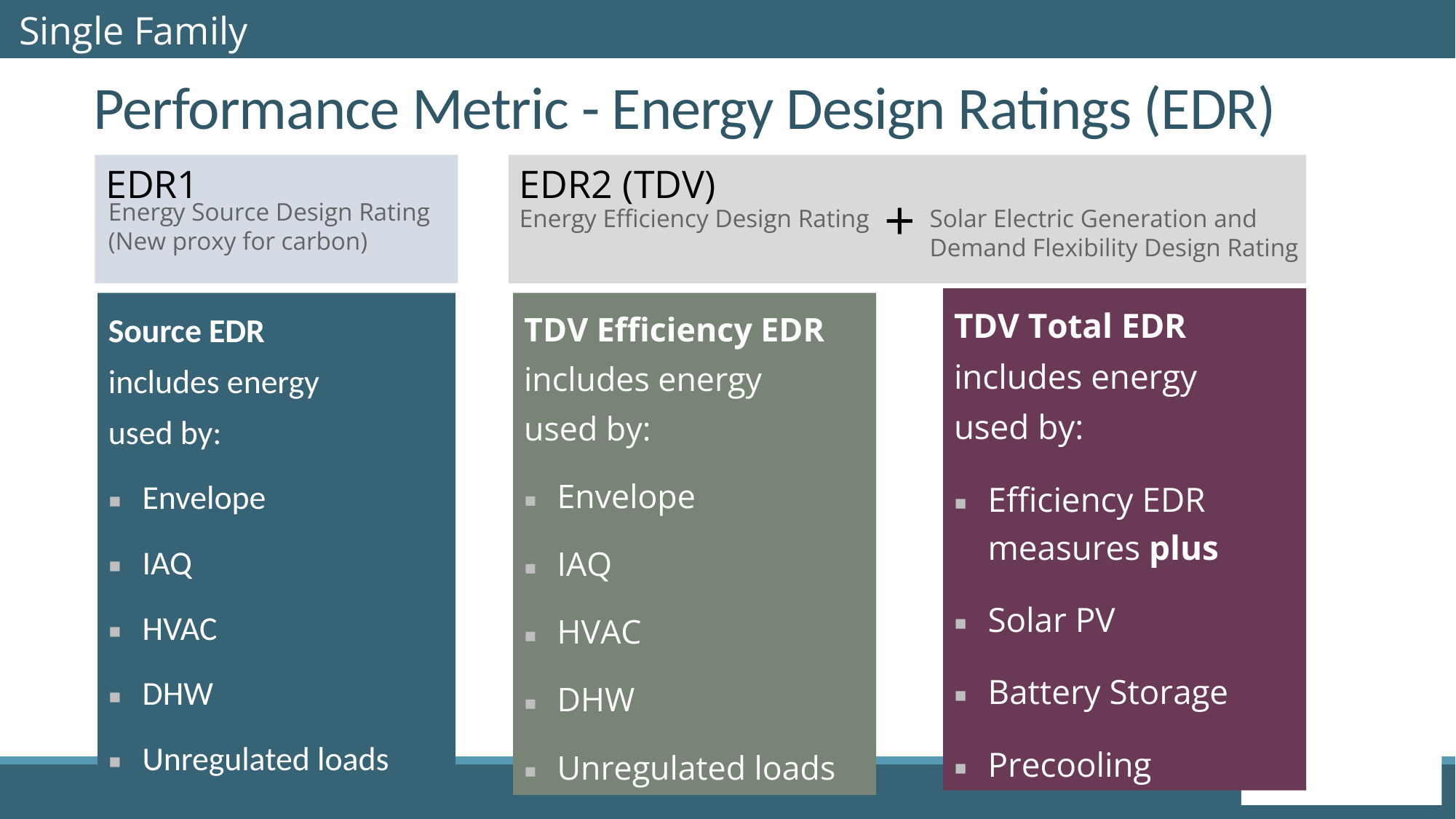

Single Family
# Performance Metric - Energy Design Ratings (EDR)
EDR2 (TDV)
+
Energy Efficiency Design Rating
Solar Electric Generation and Demand Flexibility Design Rating
EDR1
Energy Source Design Rating
(New proxy for carbon)
TDV Total EDR 
includes energy
used by:
Efficiency EDR  measures plus
Solar PV
Battery Storage
Precooling
Source EDR
includes energy
used by:
Envelope
IAQ
HVAC
DHW
Unregulated loads
TDV Efficiency EDR includes energy
used by:
Envelope
IAQ
HVAC
DHW
Unregulated loads